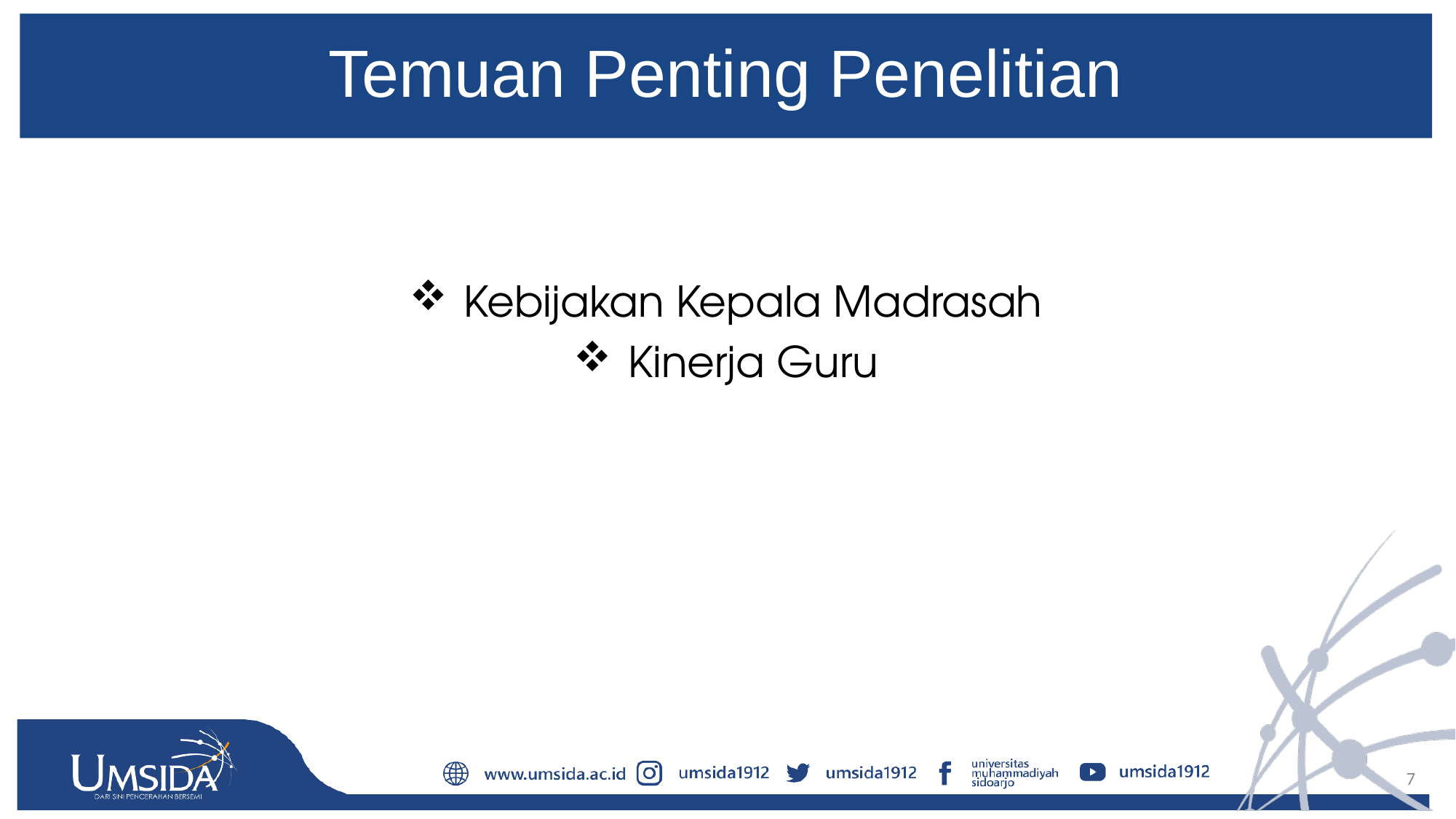

# Temuan Penting Penelitian

Kebijakan Kepala Madrasah
Kinerja Guru